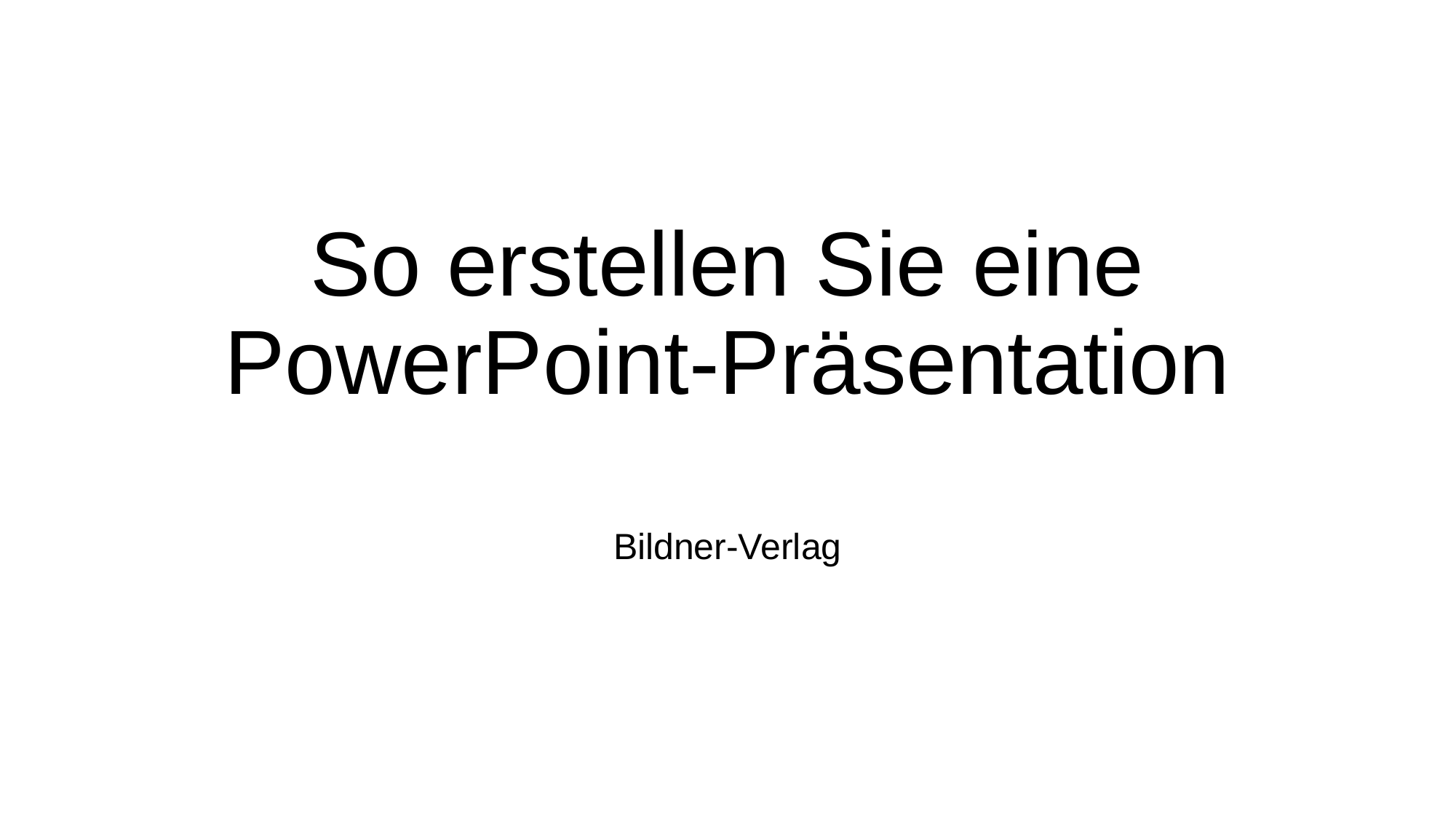

# So erstellen Sie eine PowerPoint-Präsentation
Bildner-Verlag